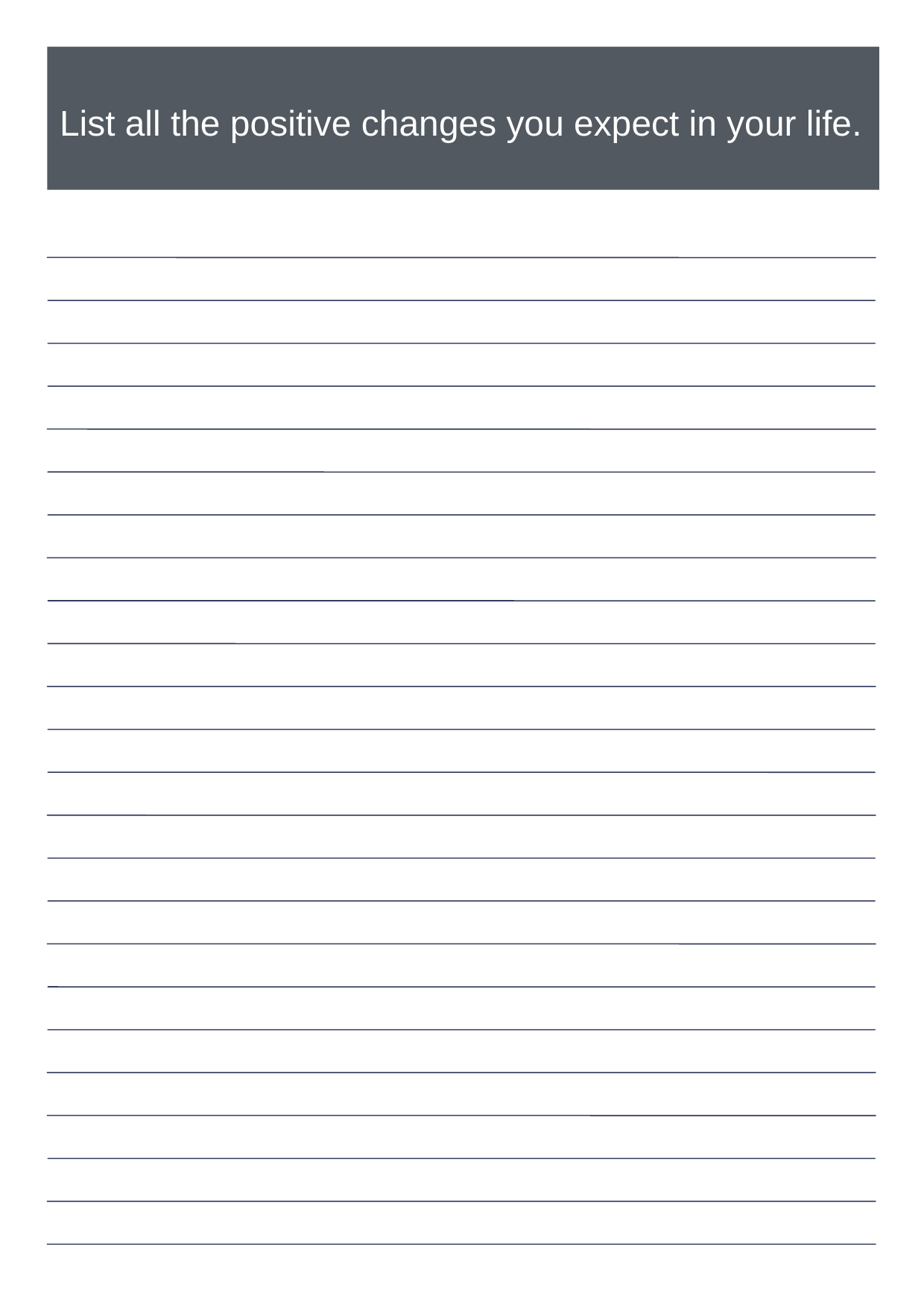

List all the positive changes you expect in your life.